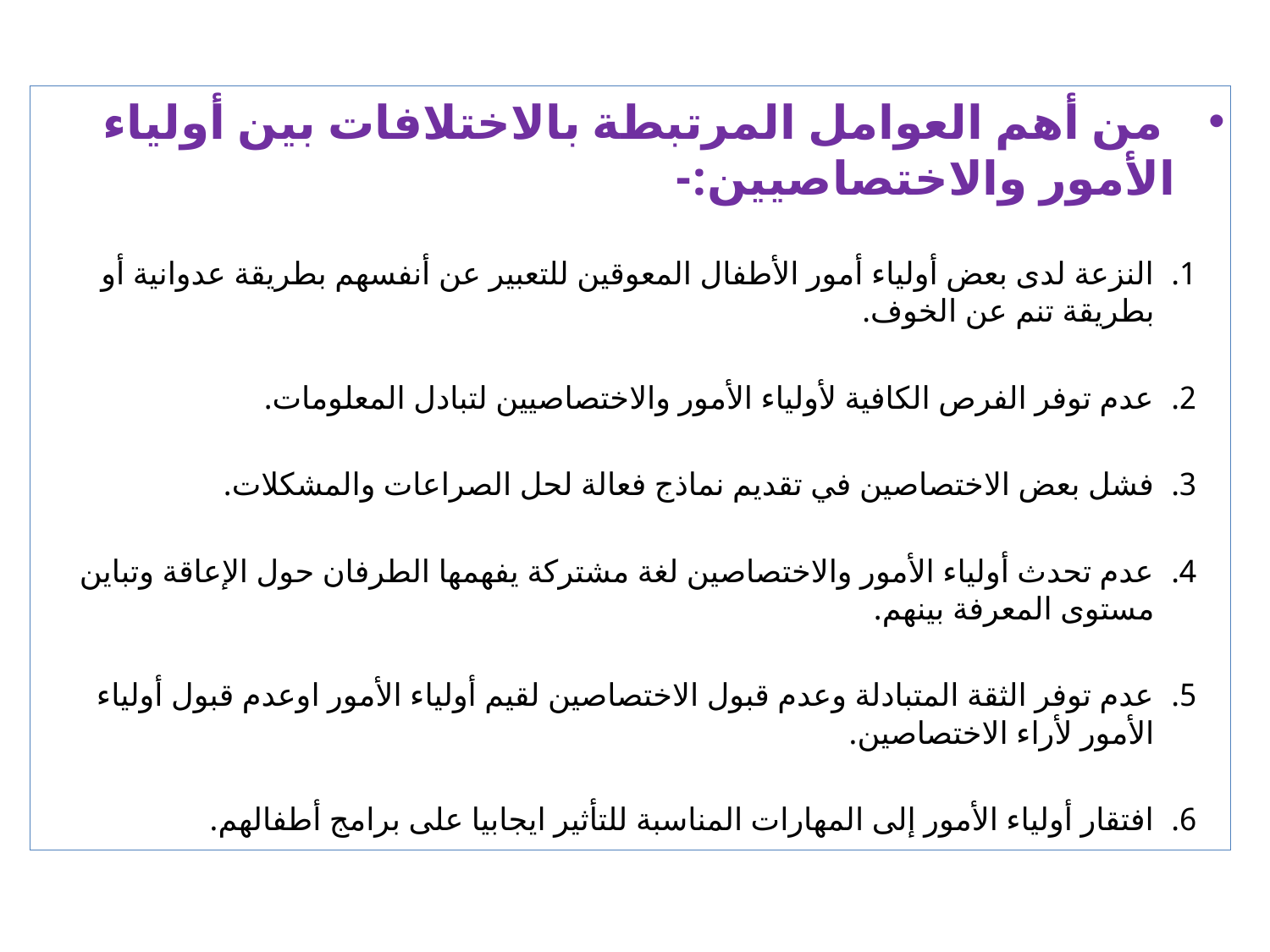

من أهم العوامل المرتبطة بالاختلافات بين أولياء الأمور والاختصاصيين:-

النزعة لدى بعض أولياء أمور الأطفال المعوقين للتعبير عن أنفسهم بطريقة عدوانية أو بطريقة تنم عن الخوف.

عدم توفر الفرص الكافية لأولياء الأمور والاختصاصيين لتبادل المعلومات.

فشل بعض الاختصاصين في تقديم نماذج فعالة لحل الصراعات والمشكلات.

عدم تحدث أولياء الأمور والاختصاصين لغة مشتركة يفهمها الطرفان حول الإعاقة وتباين مستوى المعرفة بينهم.

عدم توفر الثقة المتبادلة وعدم قبول الاختصاصين لقيم أولياء الأمور اوعدم قبول أولياء الأمور لأراء الاختصاصين.

افتقار أولياء الأمور إلى المهارات المناسبة للتأثير ايجابيا على برامج أطفالهم.